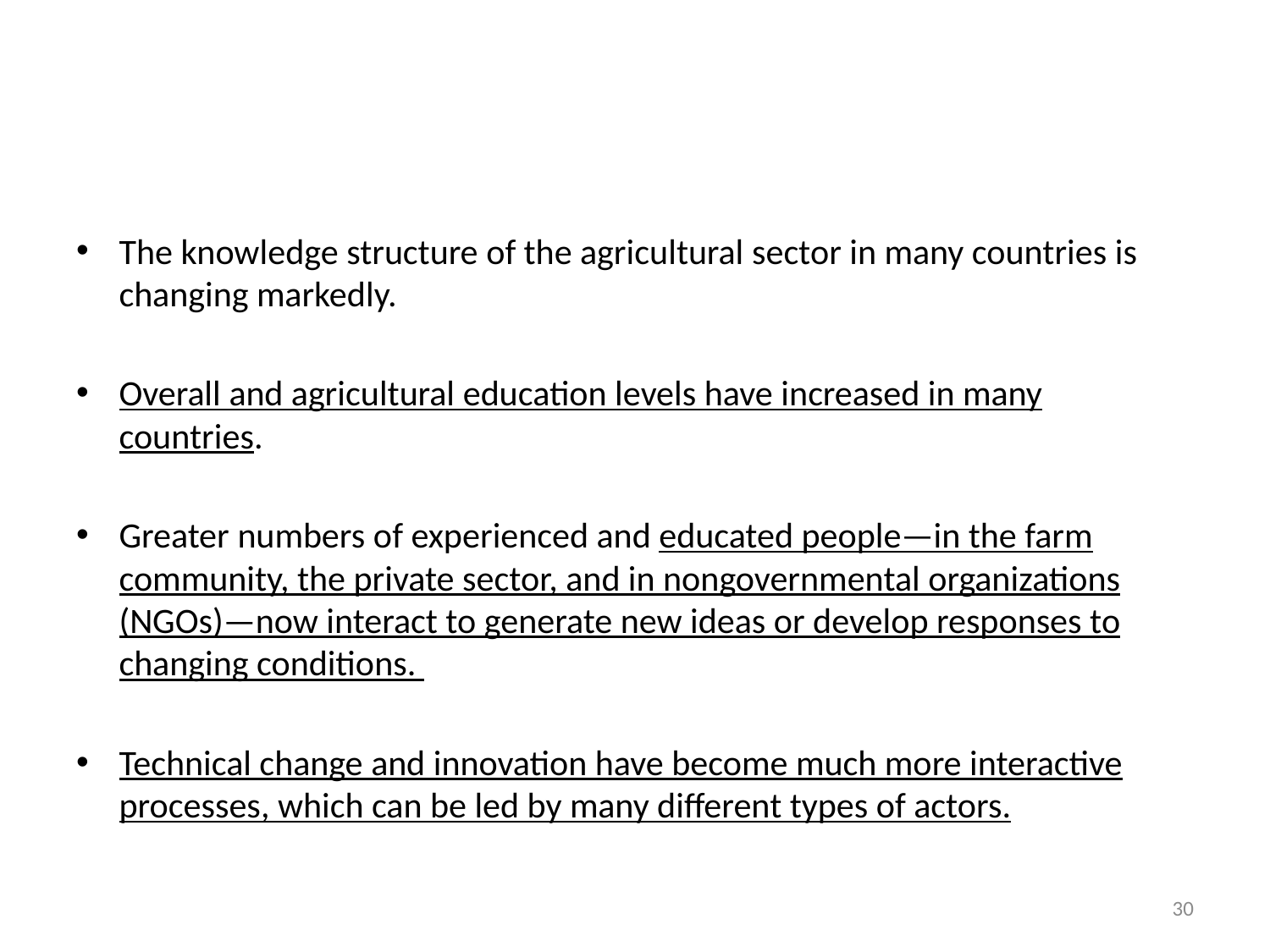

#
The knowledge structure of the agricultural sector in many countries is changing markedly.

Overall and agricultural education levels have increased in many countries.

Greater numbers of experienced and educated people—in the farm community, the private sector, and in nongovernmental organizations (NGOs)—now interact to generate new ideas or develop responses to changing conditions.

Technical change and innovation have become much more interactive processes, which can be led by many different types of actors.
30